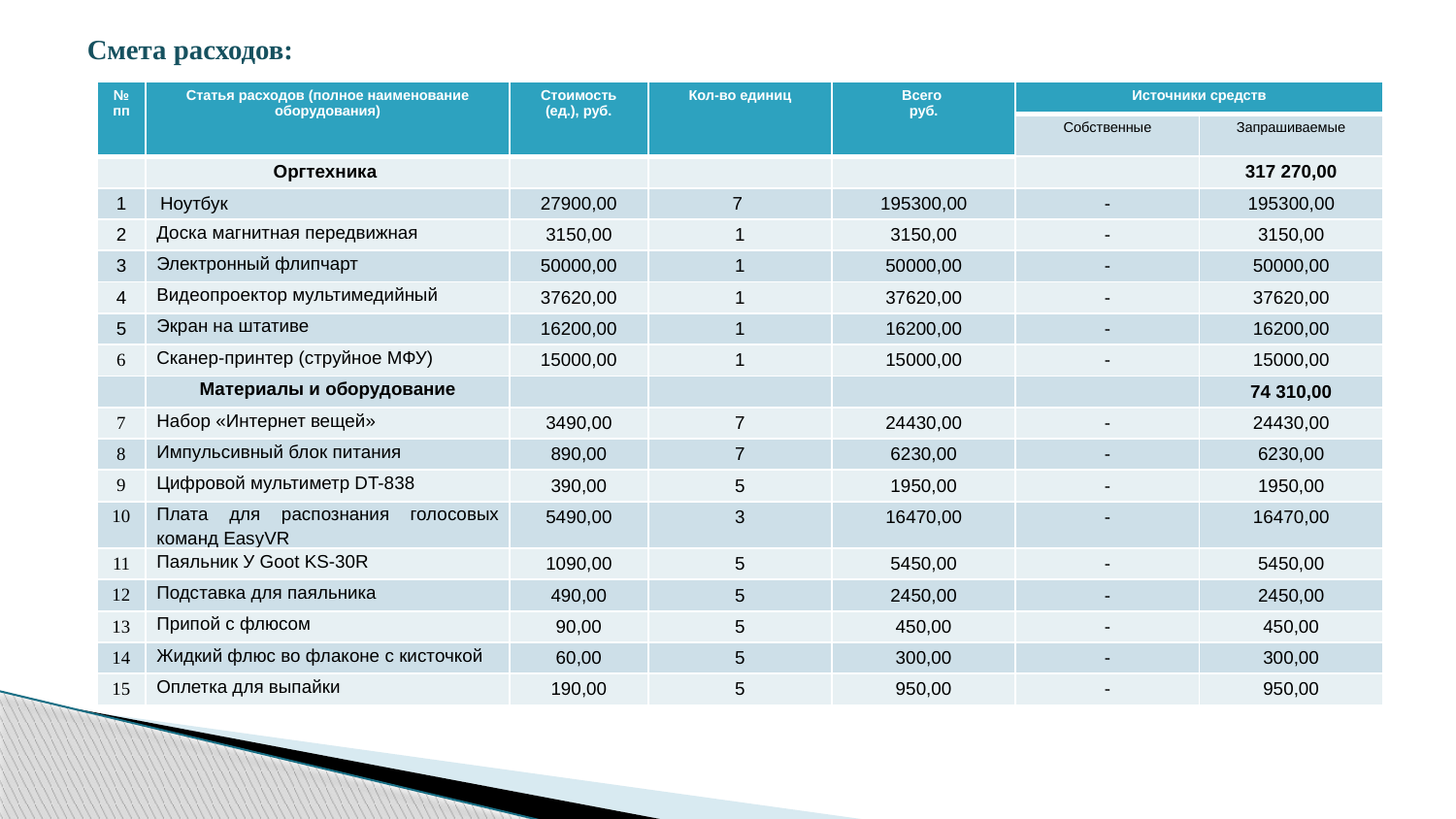

# Смета расходов:
| №пп | Статья расходов (полное наименование оборудования) | Стоимость (ед.), руб. | Кол-во единиц | Всего руб. | Источники средств |  |
| --- | --- | --- | --- | --- | --- | --- |
|  |  |  |  |  | Собственные | Запрашиваемые |
|  | Оргтехника |  |  |  |  | 317 270,00 |
| 1 | Ноутбук | 27900,00 | 7 | 195300,00 | - | 195300,00 |
| 2 | Доска магнитная передвижная | 3150,00 | 1 | 3150,00 | - | 3150,00 |
| 3 | Электронный флипчарт | 50000,00 | 1 | 50000,00 | - | 50000,00 |
| 4 | Видеопроектор мультимедийный | 37620,00 | 1 | 37620,00 | - | 37620,00 |
| 5 | Экран на штативе | 16200,00 | 1 | 16200,00 | - | 16200,00 |
| 6 | Сканер-принтер (струйное МФУ) | 15000,00 | 1 | 15000,00 | - | 15000,00 |
|  | Материалы и оборудование |  |  |  |  | 74 310,00 |
| 7 | Набор «Интернет вещей» | 3490,00 | 7 | 24430,00 | - | 24430,00 |
| 8 | Импульсивный блок питания | 890,00 | 7 | 6230,00 | - | 6230,00 |
| 9 | Цифровой мультиметр DT-838 | 390,00 | 5 | 1950,00 | - | 1950,00 |
| 10 | Плата для распознания голосовых команд EasyVR | 5490,00 | 3 | 16470,00 | - | 16470,00 |
| 11 | Паяльник У Goot KS-30R | 1090,00 | 5 | 5450,00 | - | 5450,00 |
| 12 | Подставка для паяльника | 490,00 | 5 | 2450,00 | - | 2450,00 |
| 13 | Припой с флюсом | 90,00 | 5 | 450,00 | - | 450,00 |
| 14 | Жидкий флюс во флаконе с кисточкой | 60,00 | 5 | 300,00 | - | 300,00 |
| 15 | Оплетка для выпайки | 190,00 | 5 | 950,00 | - | 950,00 |